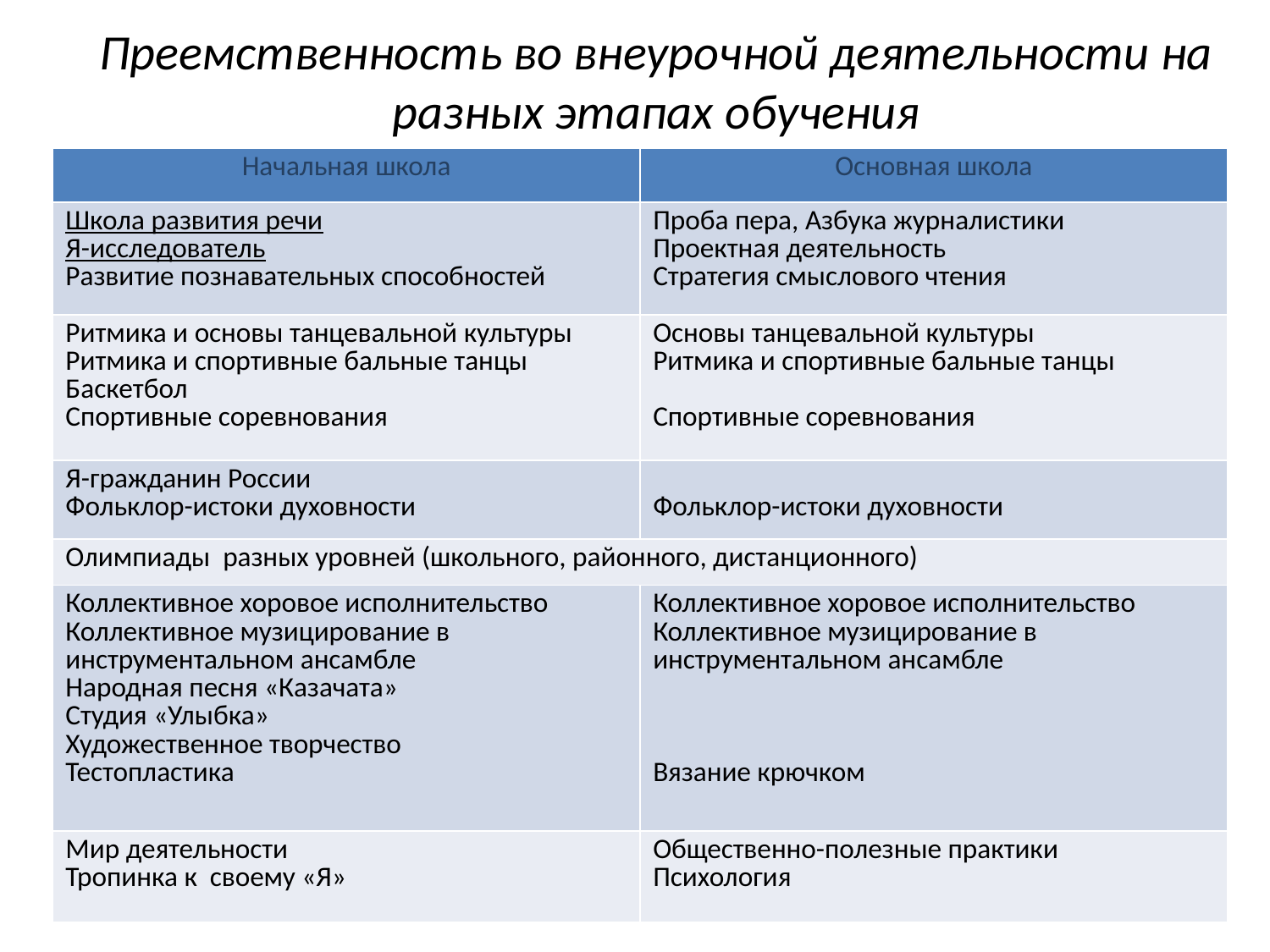

# Преемственность во внеурочной деятельности на разных этапах обучения
| Начальная школа | Основная школа |
| --- | --- |
| Школа развития речи Я-исследователь Развитие познавательных способностей | Проба пера, Азбука журналистики Проектная деятельность Стратегия смыслового чтения |
| Ритмика и основы танцевальной культуры Ритмика и спортивные бальные танцы Баскетбол Спортивные соревнования | Основы танцевальной культуры Ритмика и спортивные бальные танцы Спортивные соревнования |
| Я-гражданин России Фольклор-истоки духовности | Фольклор-истоки духовности |
| Олимпиады разных уровней (школьного, районного, дистанционного) |  |
| Коллективное хоровое исполнительство Коллективное музицирование в инструментальном ансамбле Народная песня «Казачата» Студия «Улыбка» Художественное творчество Тестопластика | Коллективное хоровое исполнительство Коллективное музицирование в инструментальном ансамбле Вязание крючком |
| Мир деятельности Тропинка к своему «Я» | Общественно-полезные практики Психология |